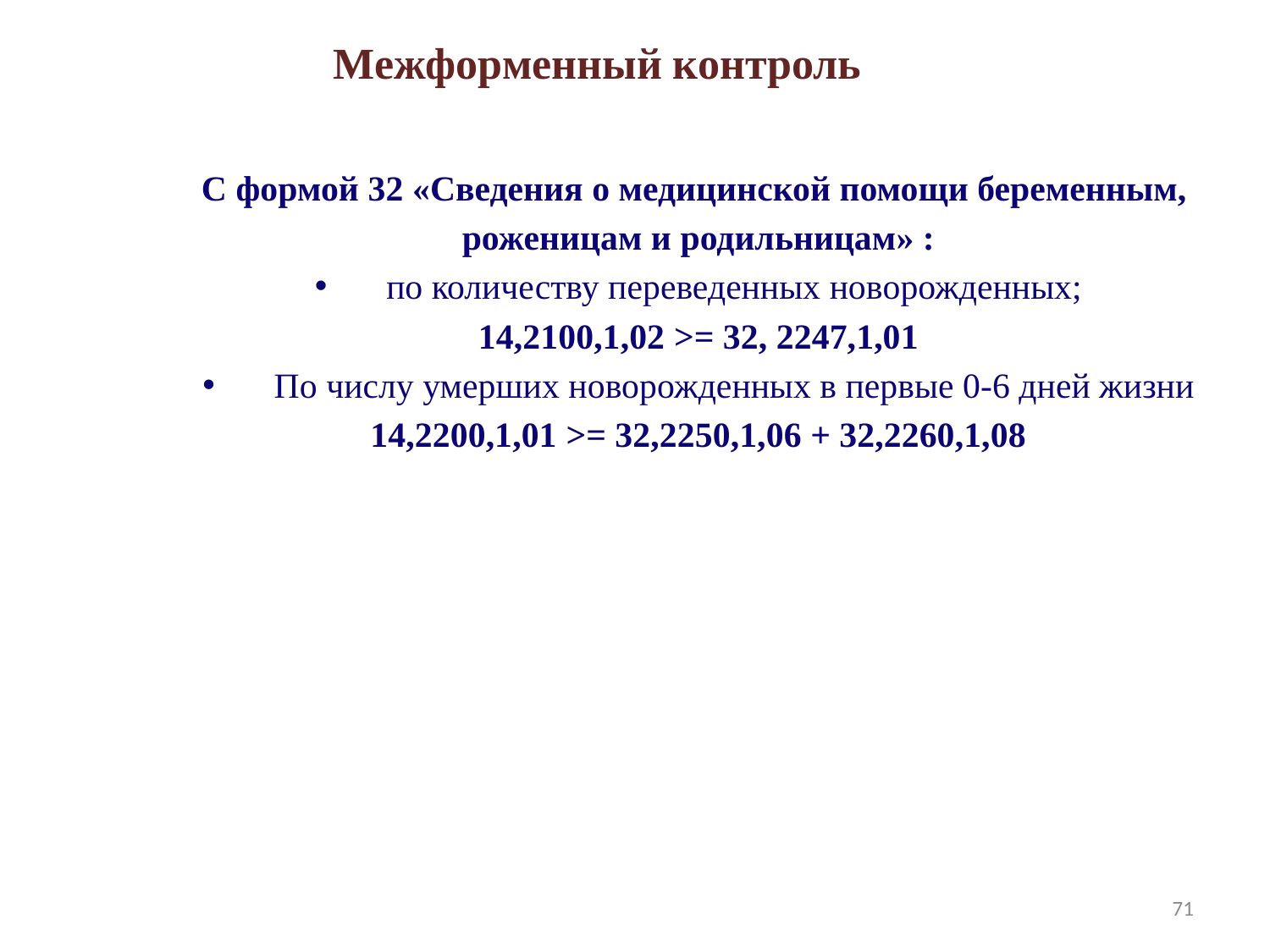

Межформенный контроль

С формой 32 «Сведения о медицинской помощи беременным,
роженицам и родильницам» :
по количеству переведенных новорожденных;
14,2100,1,02 >= 32, 2247,1,01
По числу умерших новорожденных в первые 0-6 дней жизни
14,2200,1,01 >= 32,2250,1,06 + 32,2260,1,08

71